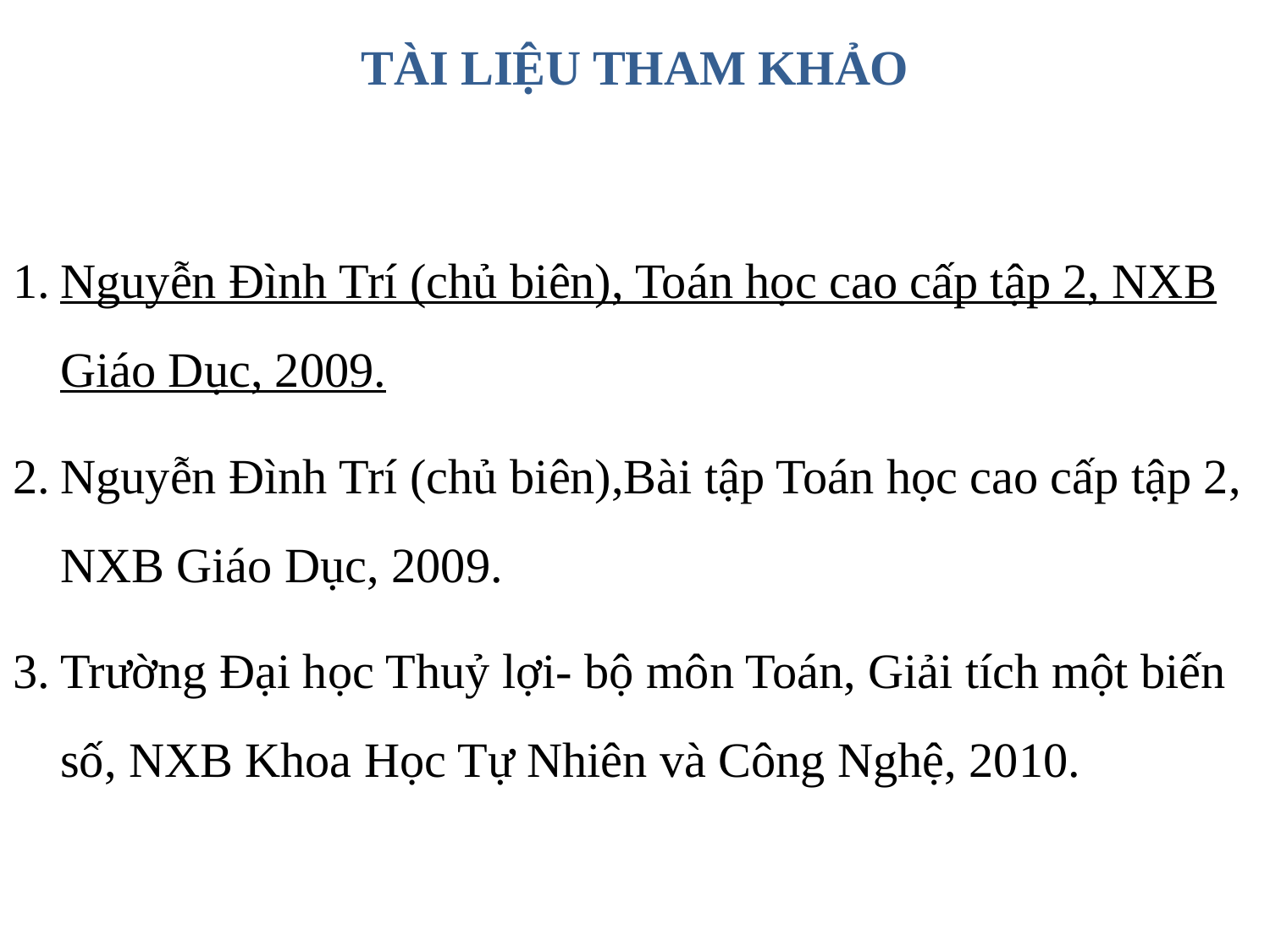

TÀI LIỆU THAM KHẢO

Nguyễn Đình Trí (chủ biên), Toán học cao cấp tập 2, NXB Giáo Dục, 2009.
Nguyễn Đình Trí (chủ biên),Bài tập Toán học cao cấp tập 2, NXB Giáo Dục, 2009.
Trường Đại học Thuỷ lợi- bộ môn Toán, Giải tích một biến số, NXB Khoa Học Tự Nhiên và Công Nghệ, 2010.